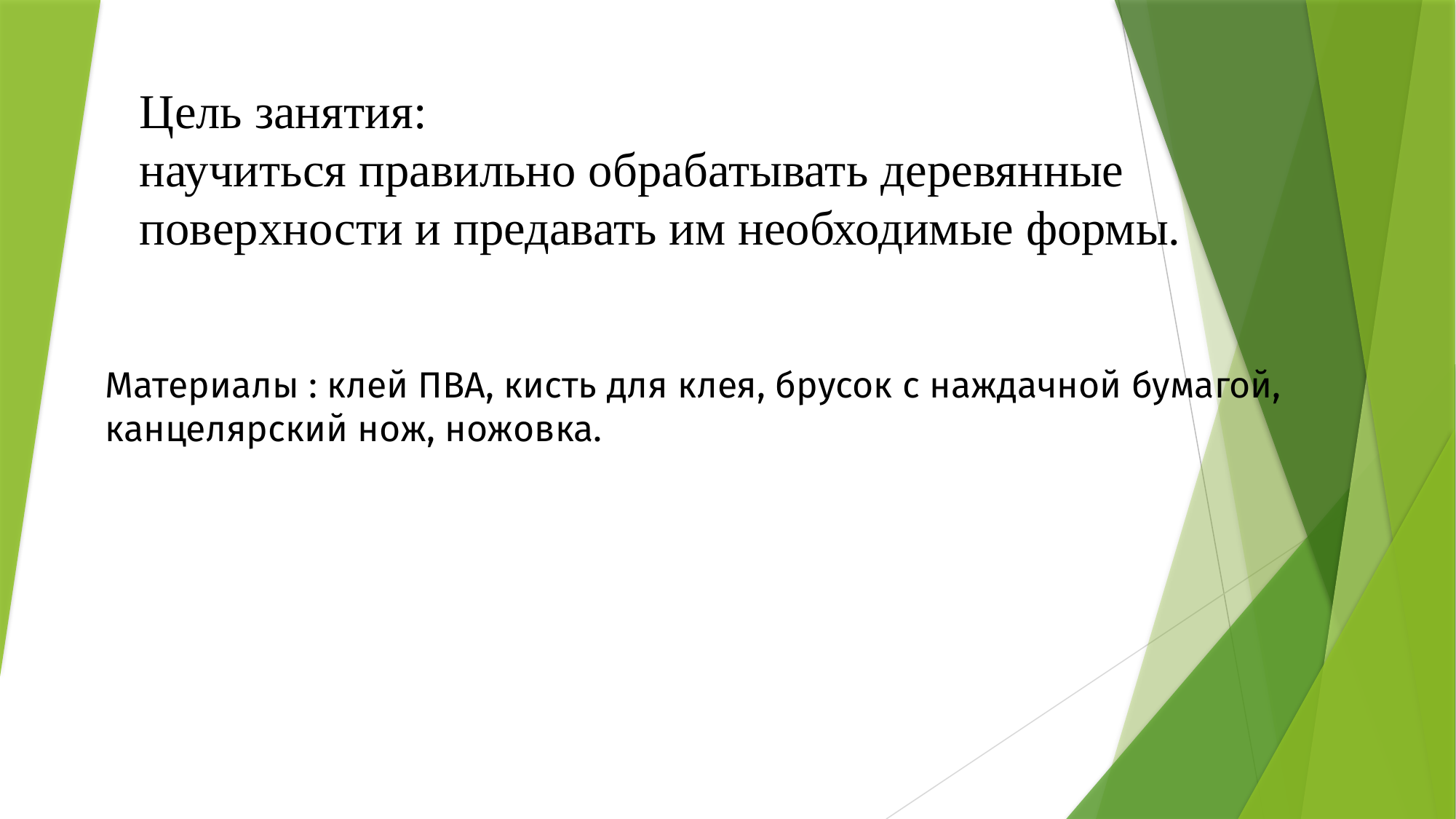

# Цель занятия: научиться правильно обрабатывать деревянные поверхности и предавать им необходимые формы.
Материалы : клей ПВА, кисть для клея, брусок с наждачной бумагой, канцелярский нож, ножовка.